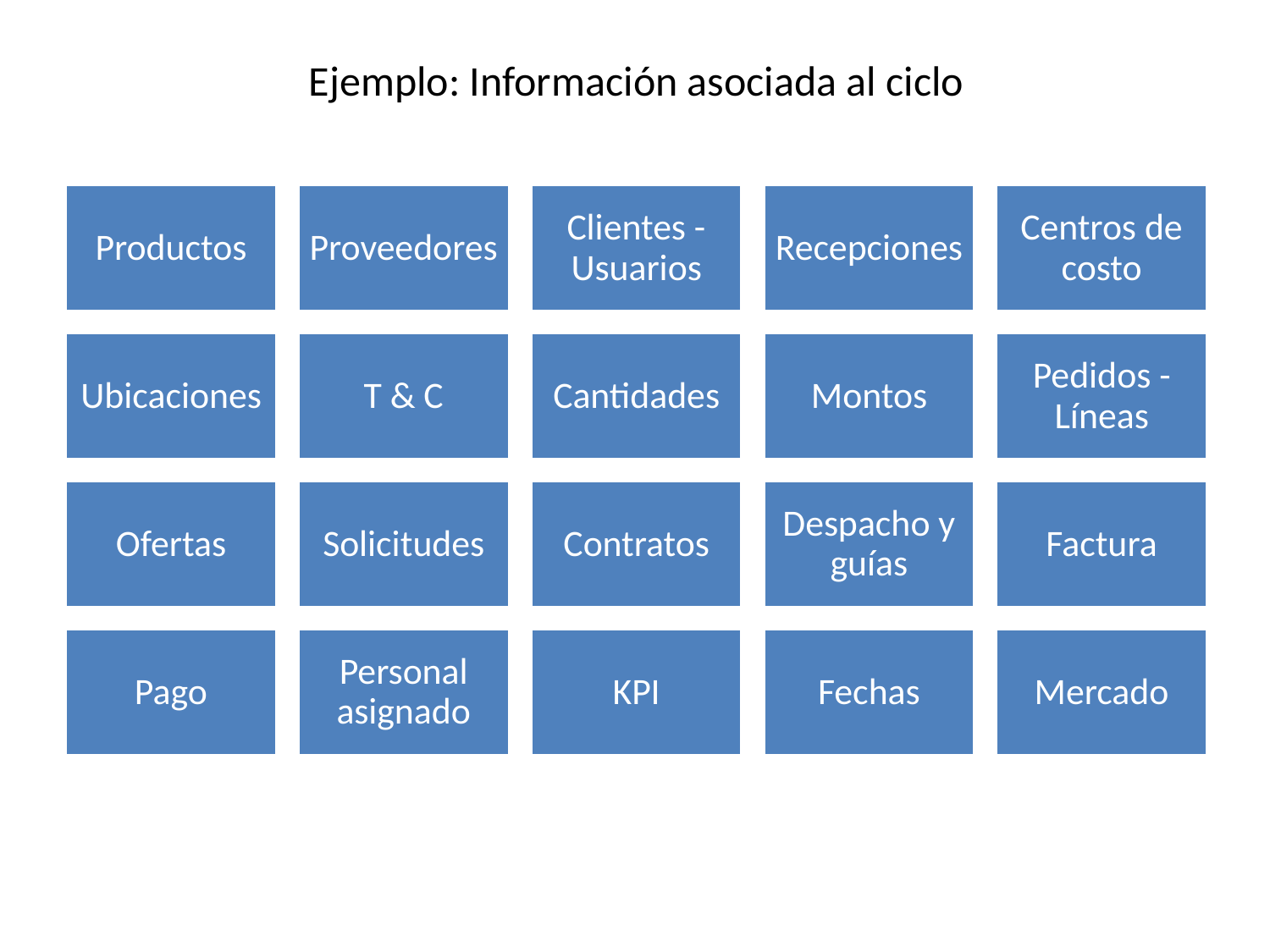

# Ejemplo: Información asociada al ciclo
Productos
Proveedores
Clientes - Usuarios
Recepciones
Centros de costo
Ubicaciones
T & C
Cantidades
Montos
Pedidos - Líneas
Ofertas
Solicitudes
Contratos
Despacho y guías
Factura
Pago
Personal asignado
KPI
Fechas
Mercado